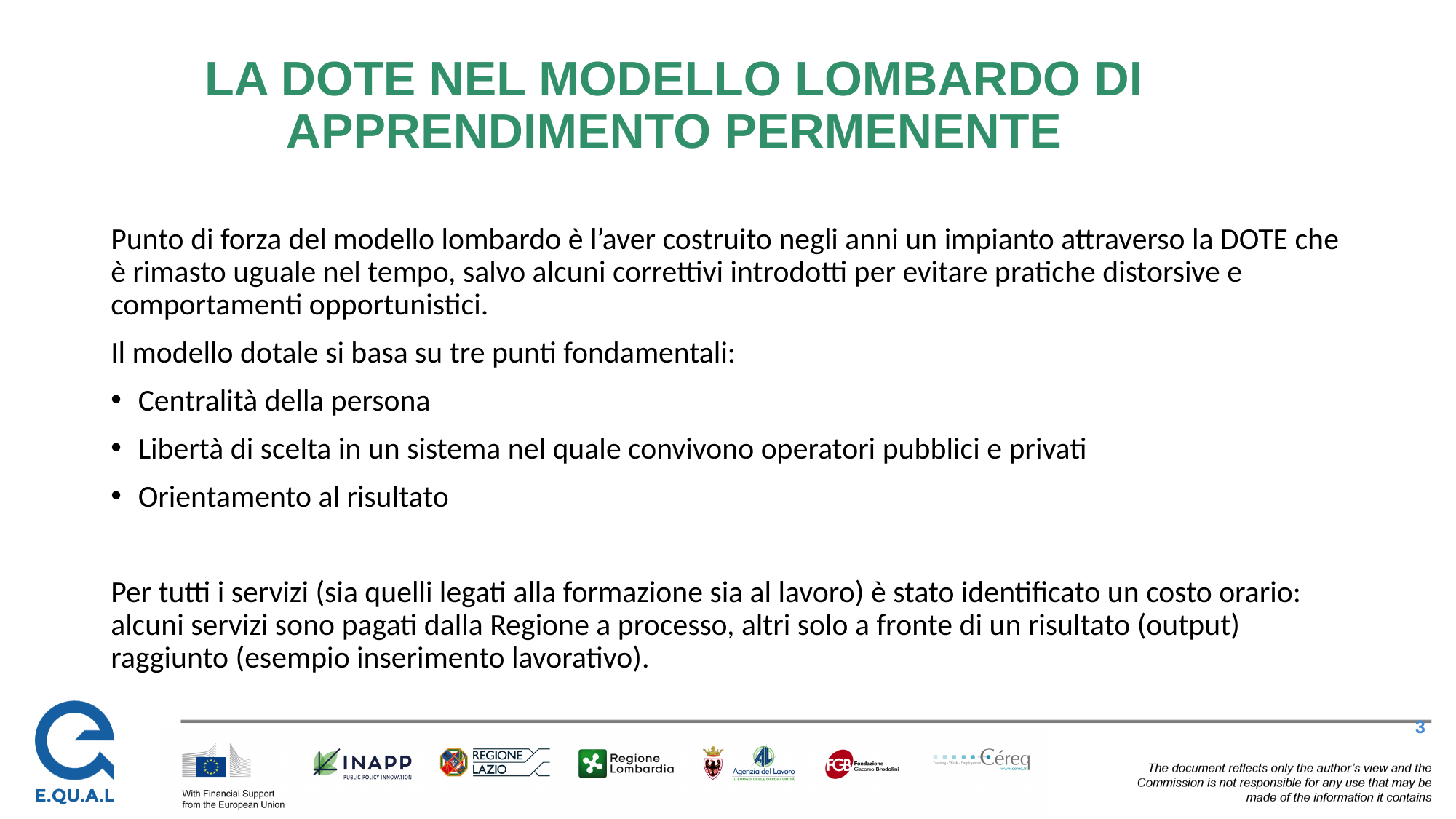

# LA DOTE NEL MODELLO LOMBARDO DI APPRENDIMENTO PERMENENTE
Punto di forza del modello lombardo è l’aver costruito negli anni un impianto attraverso la DOTE che è rimasto uguale nel tempo, salvo alcuni correttivi introdotti per evitare pratiche distorsive e comportamenti opportunistici.
Il modello dotale si basa su tre punti fondamentali:
Centralità della persona
Libertà di scelta in un sistema nel quale convivono operatori pubblici e privati
Orientamento al risultato

Per tutti i servizi (sia quelli legati alla formazione sia al lavoro) è stato identificato un costo orario: alcuni servizi sono pagati dalla Regione a processo, altri solo a fronte di un risultato (output) raggiunto (esempio inserimento lavorativo).